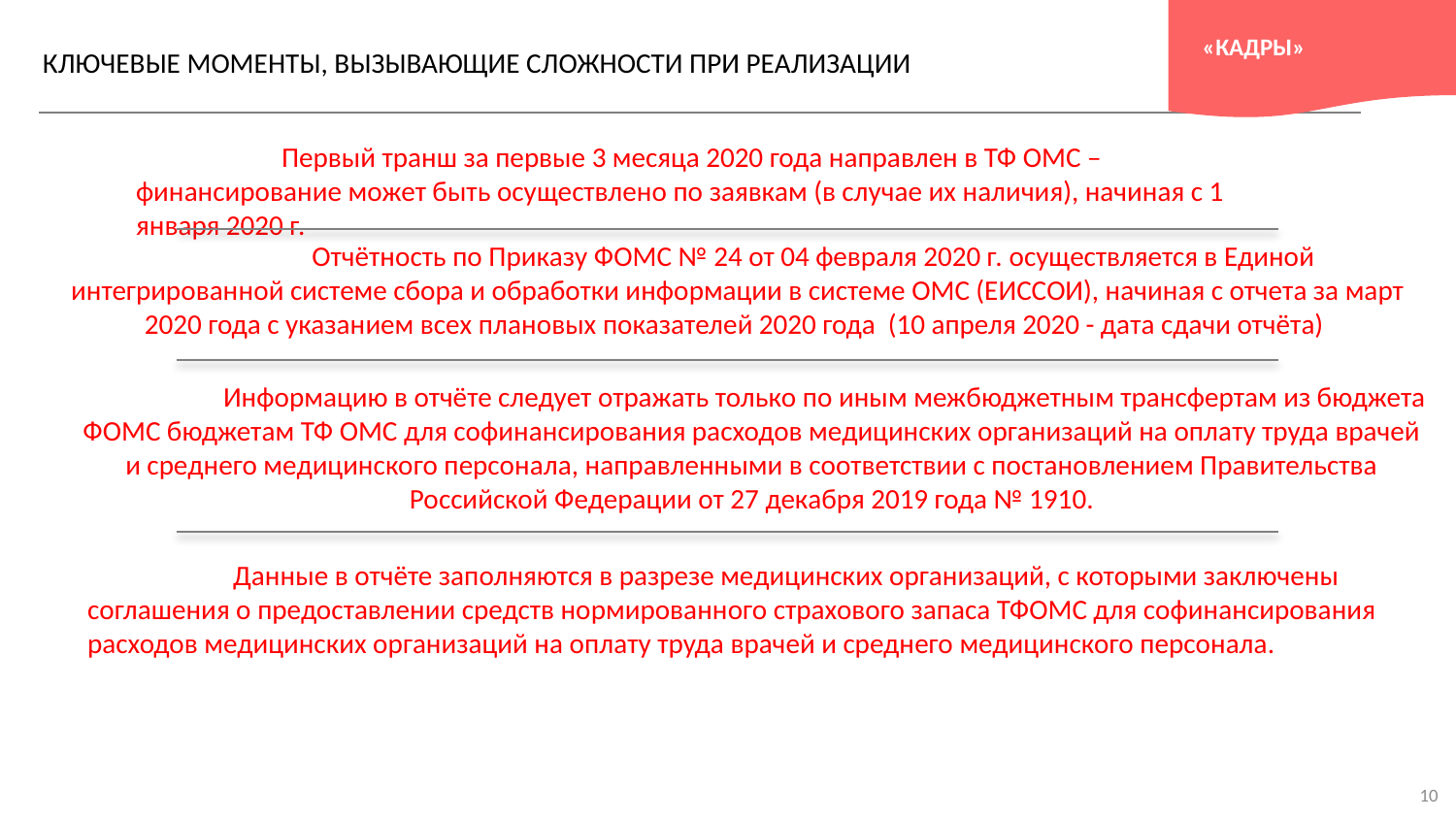

«КАДРЫ»
КЛЮЧЕВЫЕ МОМЕНТЫ, ВЫЗЫВАЮЩИЕ СЛОЖНОСТИ ПРИ РЕАЛИЗАЦИИ
	Первый транш за первые 3 месяца 2020 года направлен в ТФ ОМС – финансирование может быть осуществлено по заявкам (в случае их наличия), начиная с 1 января 2020 г.
	 Отчётность по Приказу ФОМС № 24 от 04 февраля 2020 г. осуществляется в Единой интегрированной системе сбора и обработки информации в системе ОМС (ЕИССОИ), начиная с отчета за март 2020 года с указанием всех плановых показателей 2020 года  (10 апреля 2020 - дата сдачи отчёта)

	Информацию в отчёте следует отражать только по иным межбюджетным трансфертам из бюджета ФОМС бюджетам ТФ ОМС для софинансирования расходов медицинских организаций на оплату труда врачей и среднего медицинского персонала, направленными в соответствии с постановлением Правительства Российской Федерации от 27 декабря 2019 года № 1910.
	Данные в отчёте заполняются в разрезе медицинских организаций, с которыми заключены соглашения о предоставлении средств нормированного страхового запаса ТФОМС для софинансирования расходов медицинских организаций на оплату труда врачей и среднего медицинского персонала.
10